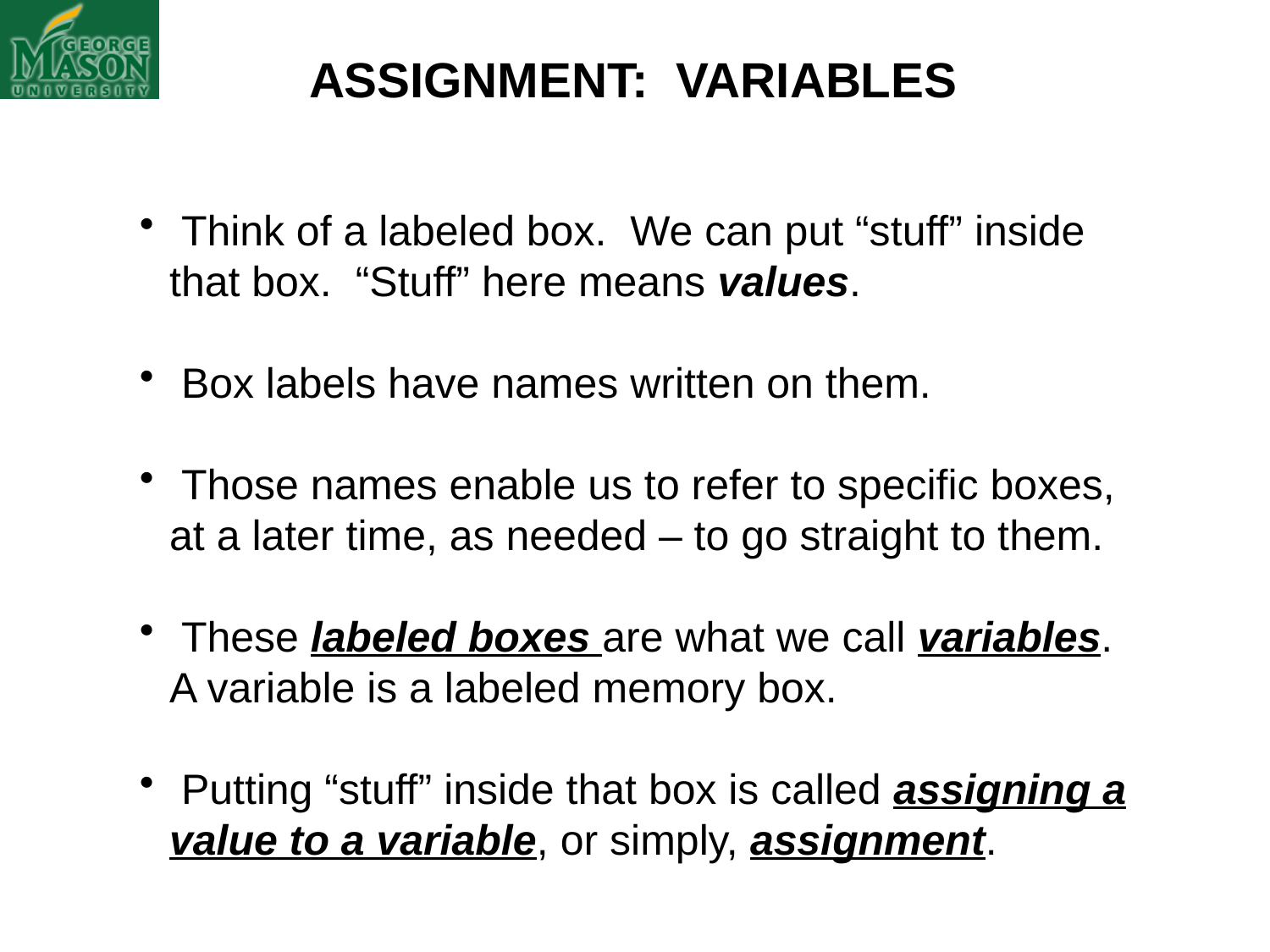

ASSIGNMENT:  VARIABLES
 Think of a labeled box.  We can put “stuff” inside that box.  “Stuff” here means values.

 Box labels have names written on them.

 Those names enable us to refer to specific boxes, at a later time, as needed – to go straight to them.

 These labeled boxes are what we call variables. A variable is a labeled memory box.

 Putting “stuff” inside that box is called assigning a value to a variable, or simply, assignment.